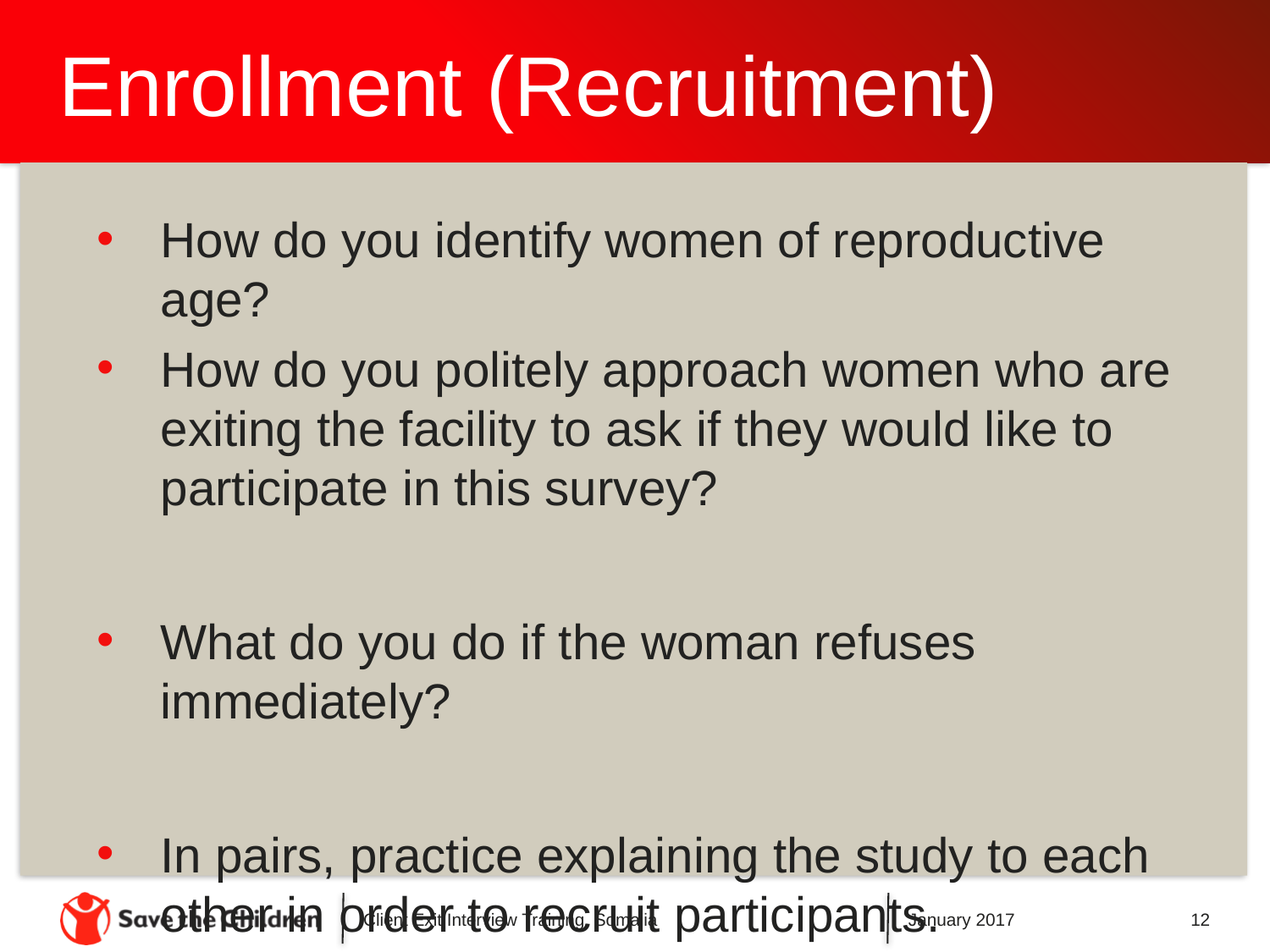

# Enrollment (Recruitment)
How do you identify women of reproductive age?
How do you politely approach women who are exiting the facility to ask if they would like to participate in this survey?

What do you do if the woman refuses immediately?

In pairs, practice explaining the study to each other in order to recruit participants.
Client Exit Interview Training, Somalia
January 2017
12